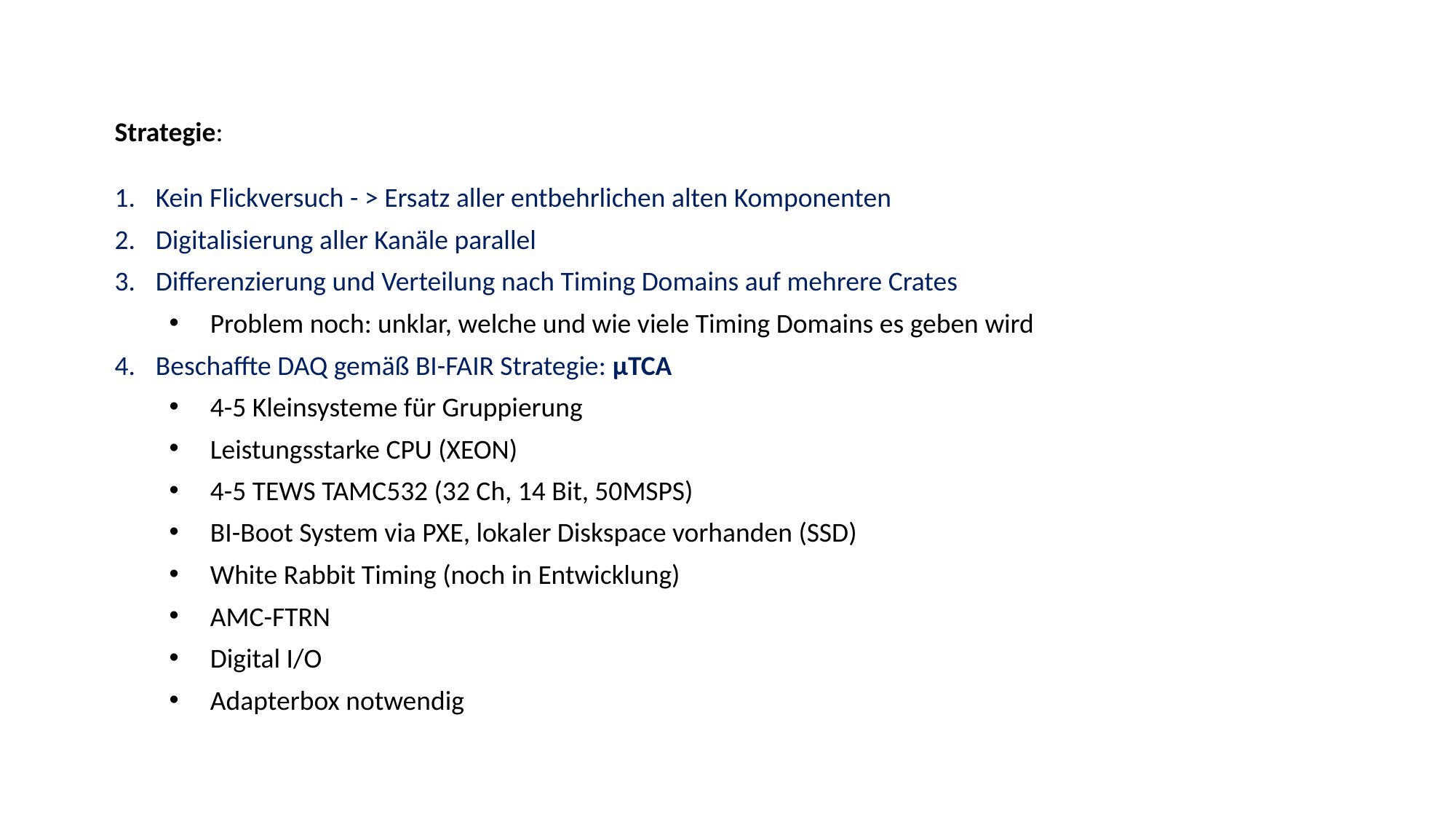

Strategie:

Kein Flickversuch - > Ersatz aller entbehrlichen alten Komponenten
Digitalisierung aller Kanäle parallel
Differenzierung und Verteilung nach Timing Domains auf mehrere Crates
Problem noch: unklar, welche und wie viele Timing Domains es geben wird
Beschaffte DAQ gemäß BI-FAIR Strategie: µTCA
4-5 Kleinsysteme für Gruppierung
Leistungsstarke CPU (XEON)
4-5 TEWS TAMC532 (32 Ch, 14 Bit, 50MSPS)
BI-Boot System via PXE, lokaler Diskspace vorhanden (SSD)
White Rabbit Timing (noch in Entwicklung)
AMC-FTRN
Digital I/O
Adapterbox notwendig